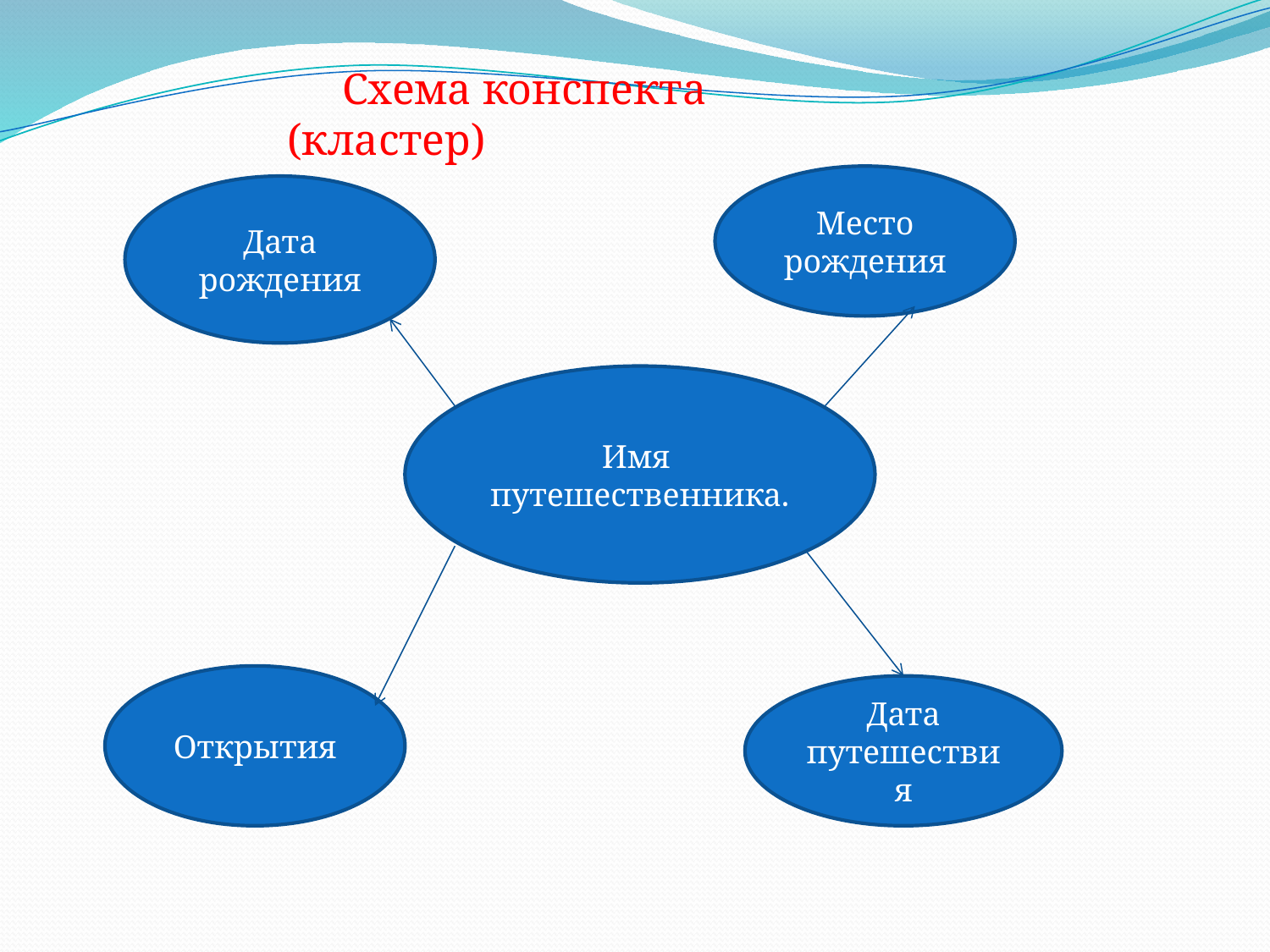

Схема конспекта (кластер)
Место рождения
Дата рождения
Имя  путешественника.
Открытия
Дата путешествия